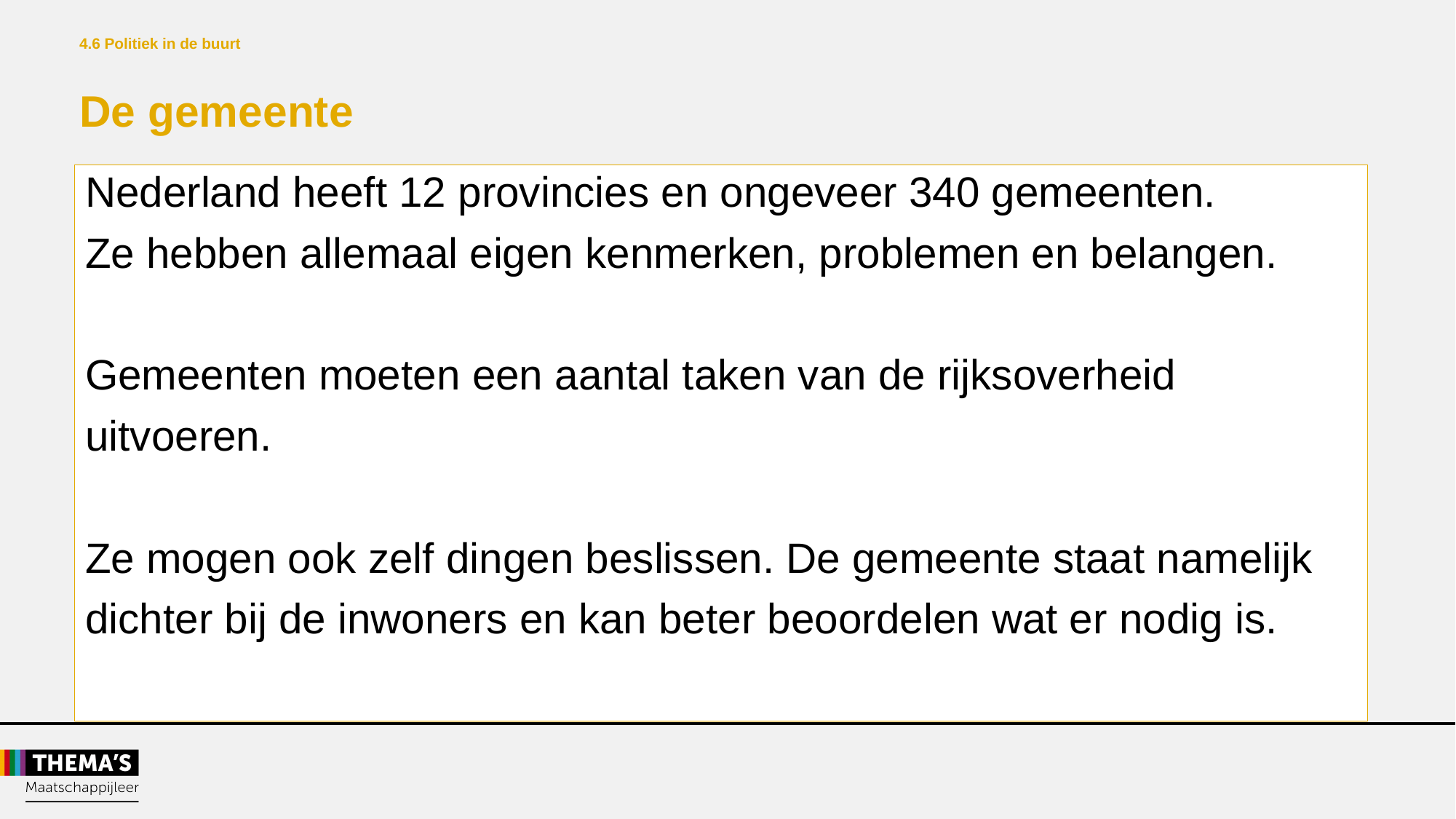

4.6 Politiek in de buurt
De gemeente

Nederland heeft 12 provincies en ongeveer 340 gemeenten.
Ze hebben allemaal eigen kenmerken, problemen en belangen.

Gemeenten moeten een aantal taken van de rijksoverheid
uitvoeren.

Ze mogen ook zelf dingen beslissen. De gemeente staat namelijk
dichter bij de inwoners en kan beter beoordelen wat er nodig is.